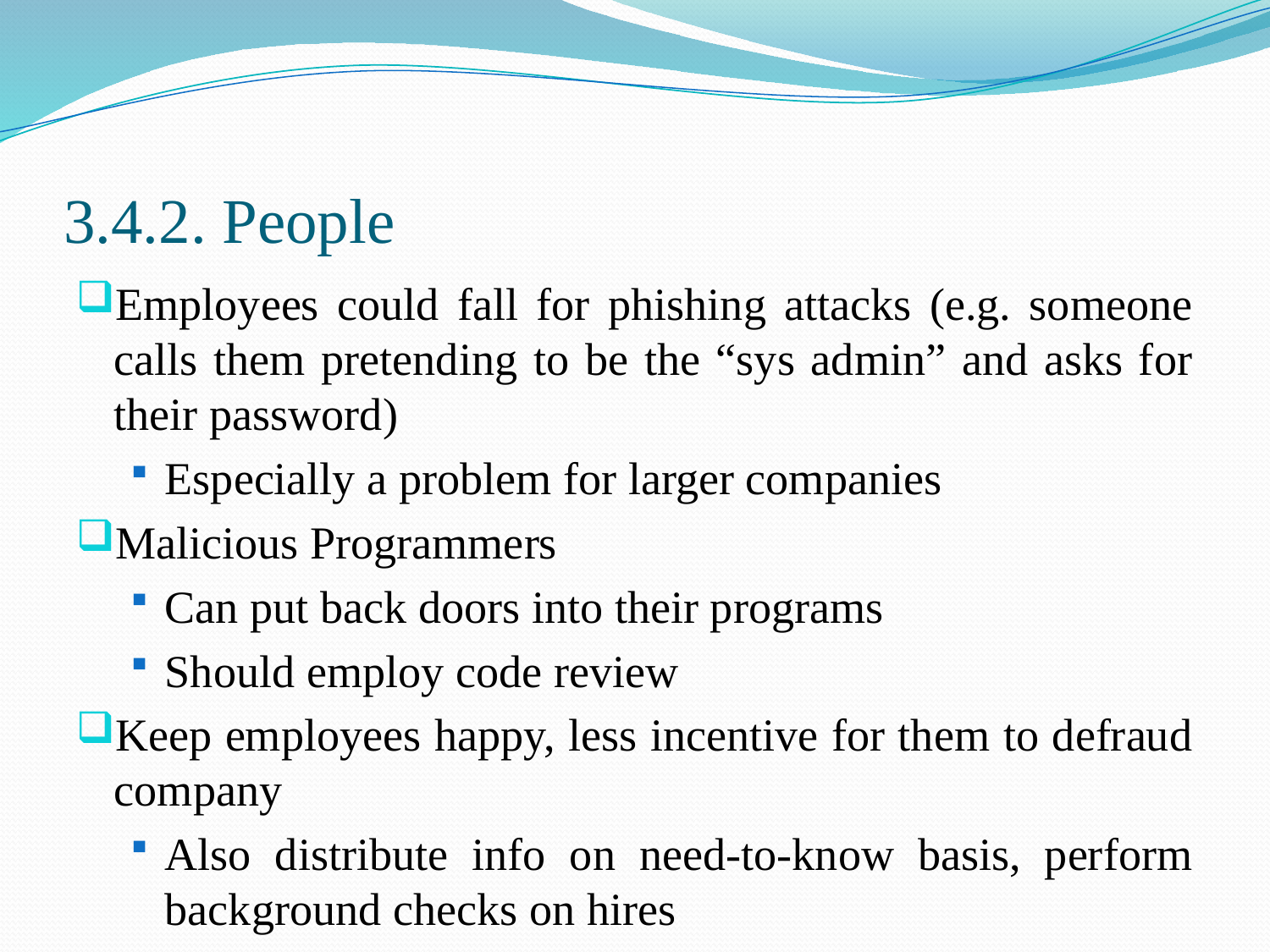

# 3.4.2. People
Employees could fall for phishing attacks (e.g. someone calls them pretending to be the “sys admin” and asks for their password)
Especially a problem for larger companies
Malicious Programmers
Can put back doors into their programs
Should employ code review
Keep employees happy, less incentive for them to defraud company
Also distribute info on need-to-know basis, perform background checks on hires